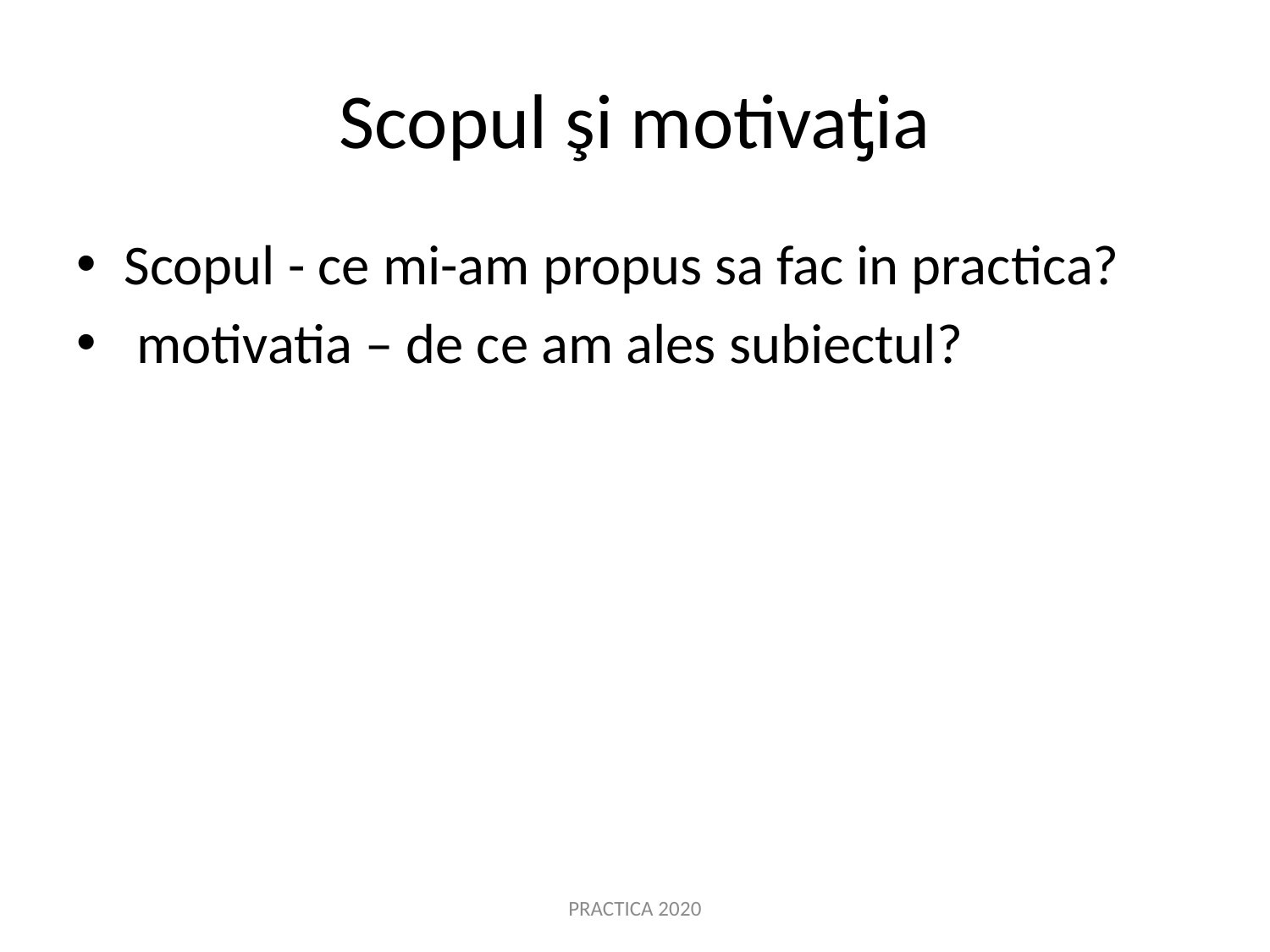

# Scopul şi motivaƫia
Scopul - ce mi-am propus sa fac in practica?
 motivatia – de ce am ales subiectul?
PRACTICA 2020